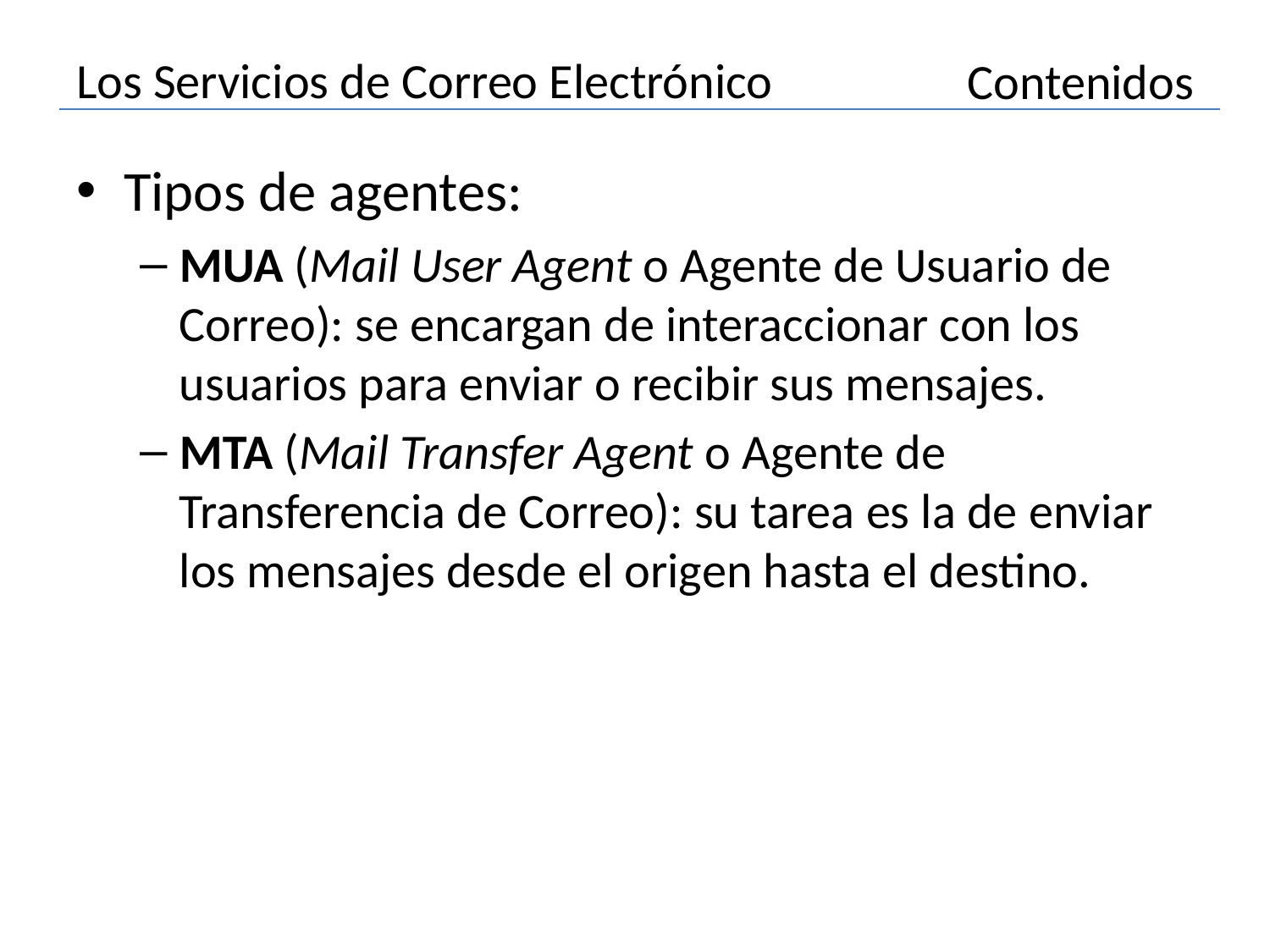

# Los Servicios de Correo Electrónico
Contenidos
Tipos de agentes:
MUA (Mail User Agent o Agente de Usuario de Correo): se encargan de interaccionar con los usuarios para enviar o recibir sus mensajes.
MTA (Mail Transfer Agent o Agente de Transferencia de Correo): su tarea es la de enviar los mensajes desde el origen hasta el destino.